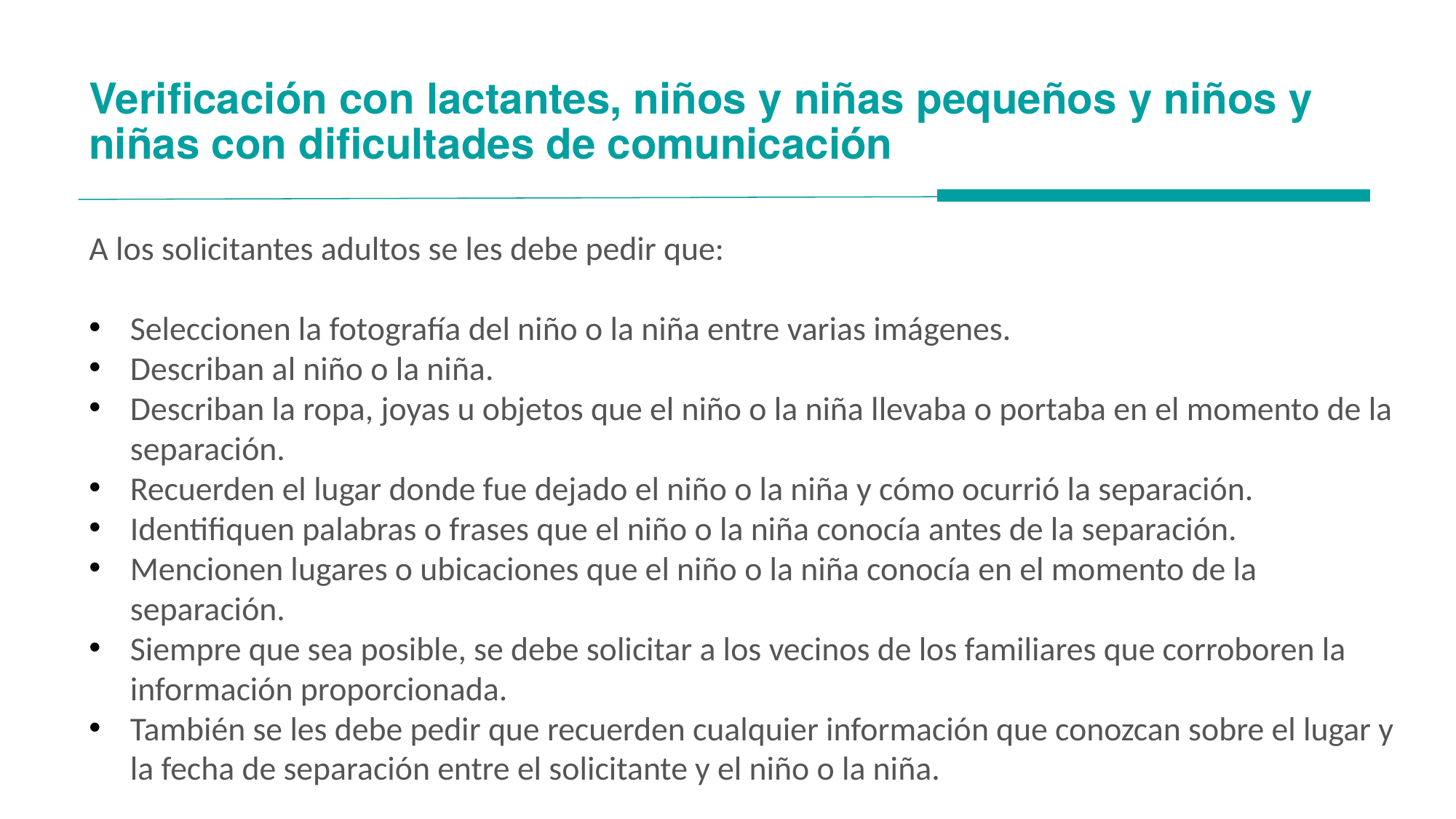

# Verificación con lactantes, niños y niñas pequeños y niños y niñas con dificultades de comunicación
A los solicitantes adultos se les debe pedir que:

Seleccionen la fotografía del niño o la niña entre varias imágenes.
Describan al niño o la niña.
Describan la ropa, joyas u objetos que el niño o la niña llevaba o portaba en el momento de la separación.
Recuerden el lugar donde fue dejado el niño o la niña y cómo ocurrió la separación.
Identifiquen palabras o frases que el niño o la niña conocía antes de la separación.
Mencionen lugares o ubicaciones que el niño o la niña conocía en el momento de la separación.
Siempre que sea posible, se debe solicitar a los vecinos de los familiares que corroboren la información proporcionada.
También se les debe pedir que recuerden cualquier información que conozcan sobre el lugar y la fecha de separación entre el solicitante y el niño o la niña.